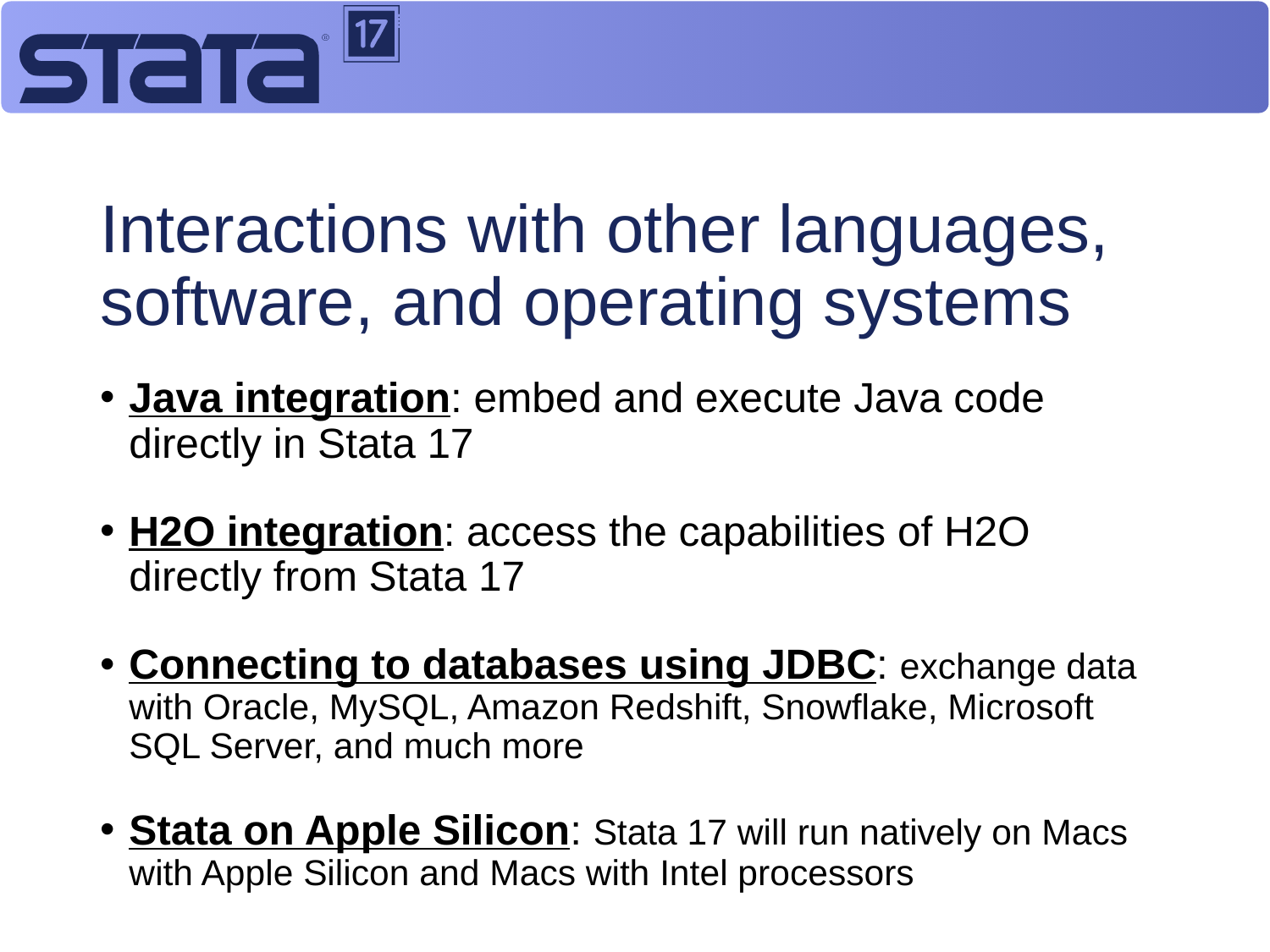

# Interactions with other languages, software, and operating systems
Java integration: embed and execute Java code directly in Stata 17

H2O integration: access the capabilities of H2O directly from Stata 17

Connecting to databases using JDBC: exchange data with Oracle, MySQL, Amazon Redshift, Snowflake, Microsoft SQL Server, and much more

Stata on Apple Silicon: Stata 17 will run natively on Macs with Apple Silicon and Macs with Intel processors